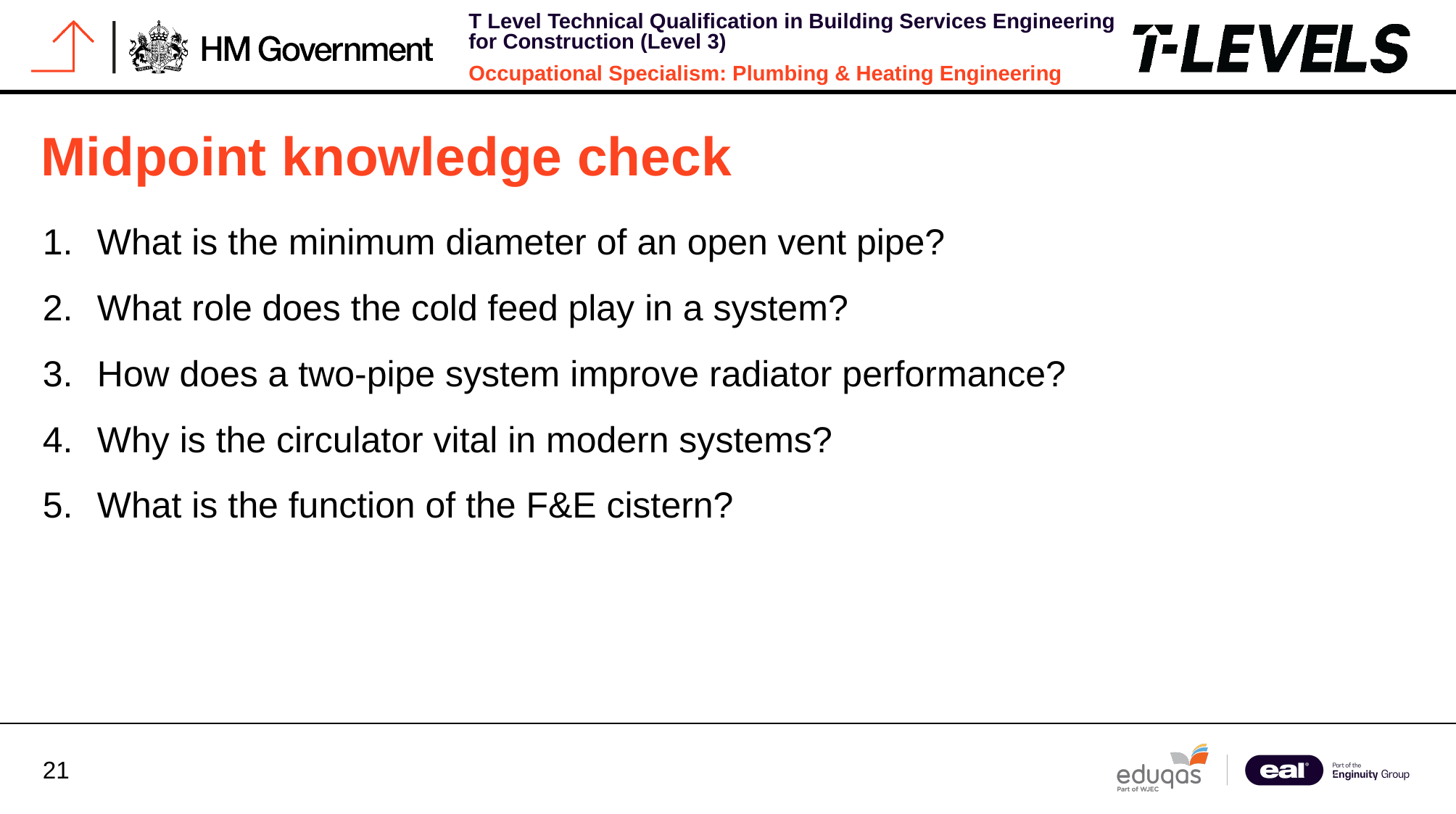

# Midpoint knowledge check
What is the minimum diameter of an open vent pipe?
What role does the cold feed play in a system?
How does a two-pipe system improve radiator performance?
Why is the circulator vital in modern systems?
What is the function of the F&E cistern?